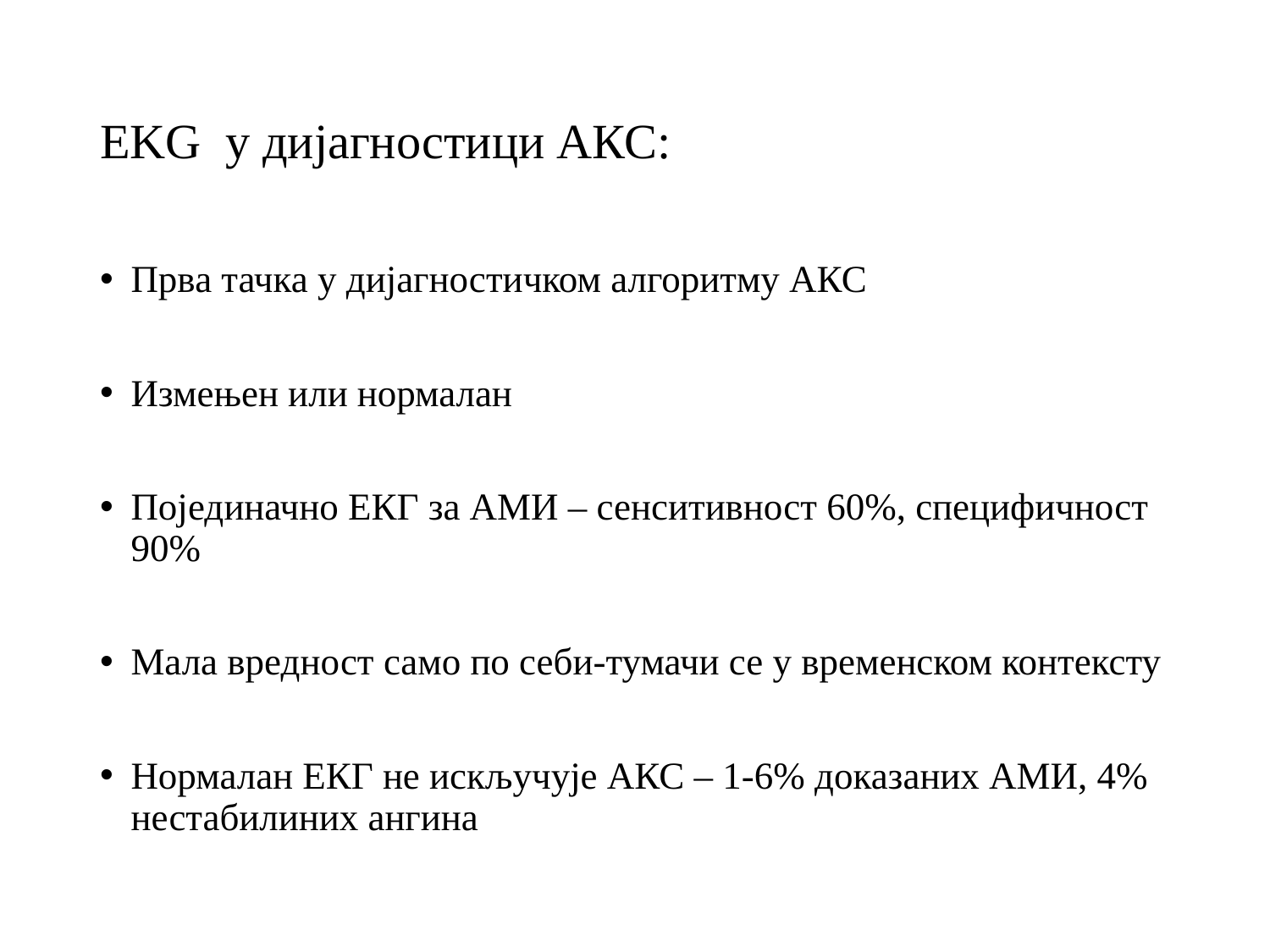

# EKG  у дијагностици АКС:
Прва тачка у дијагностичком алгоритму АКС

Измењен или нормалан

Појединачно ЕКГ за АМИ – сенситивност 60%, специфичност 90%

Мала вредност само по себи-тумачи се у временском контексту

Нормалан ЕКГ не искључује АКС – 1-6% доказаних АМИ, 4% нестабилиних ангина